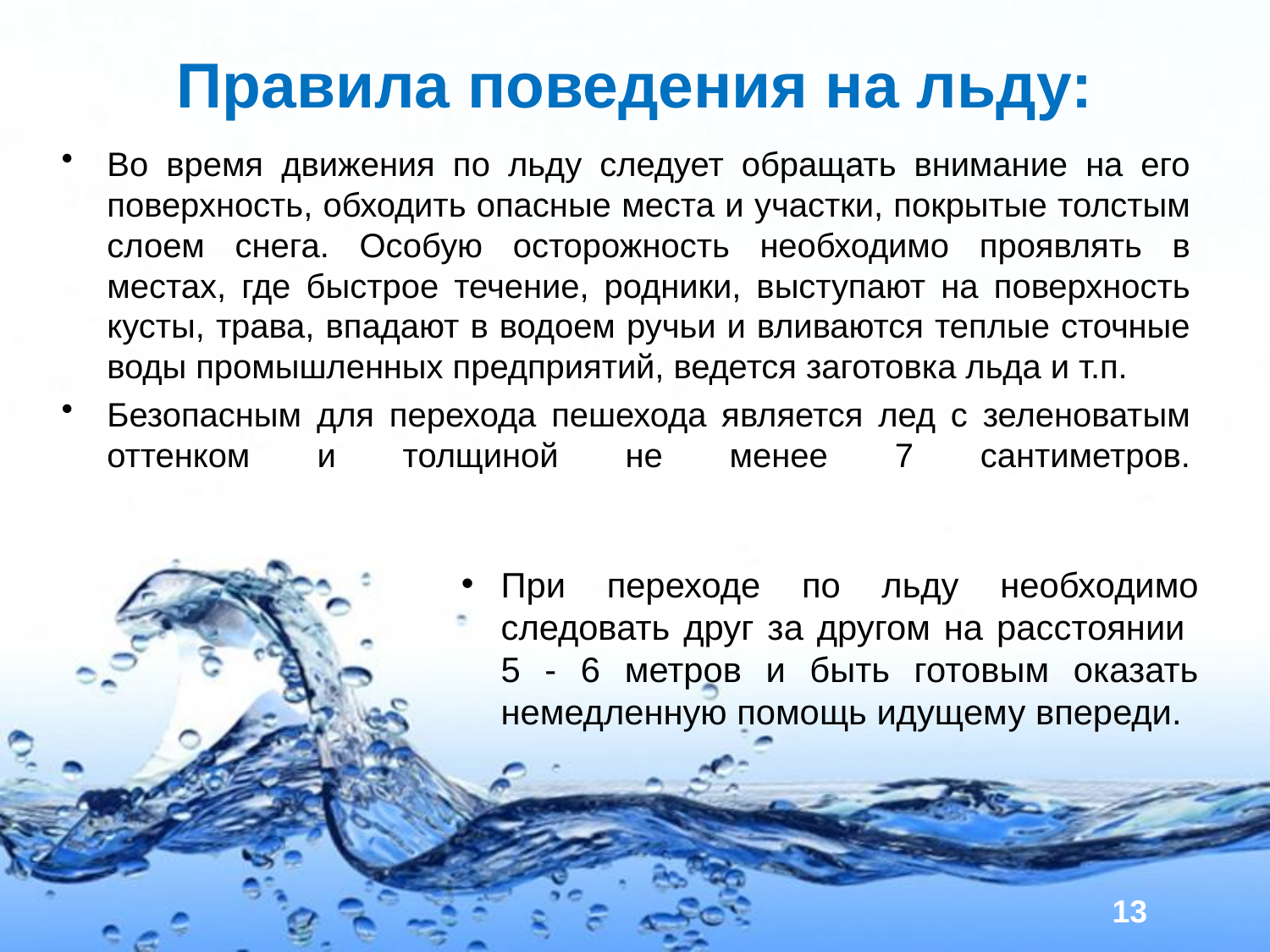

# Правила поведения на льду:
Во время движения по льду следует обращать внимание на его поверхность, обходить опасные места и участки, покрытые толстым слоем снега. Особую осторожность необходимо проявлять в местах, где быстрое течение, родники, выступают на поверхность кусты, трава, впадают в водоем ручьи и вливаются теплые сточные воды промышленных предприятий, ведется заготовка льда и т.п.
Безопасным для перехода пешехода является лед с зеленоватым оттенком и толщиной не менее 7 сантиметров.
При переходе по льду необходимо следовать друг за другом на расстоянии  5 - 6 метров и быть готовым оказать немедленную помощь идущему впереди.
13